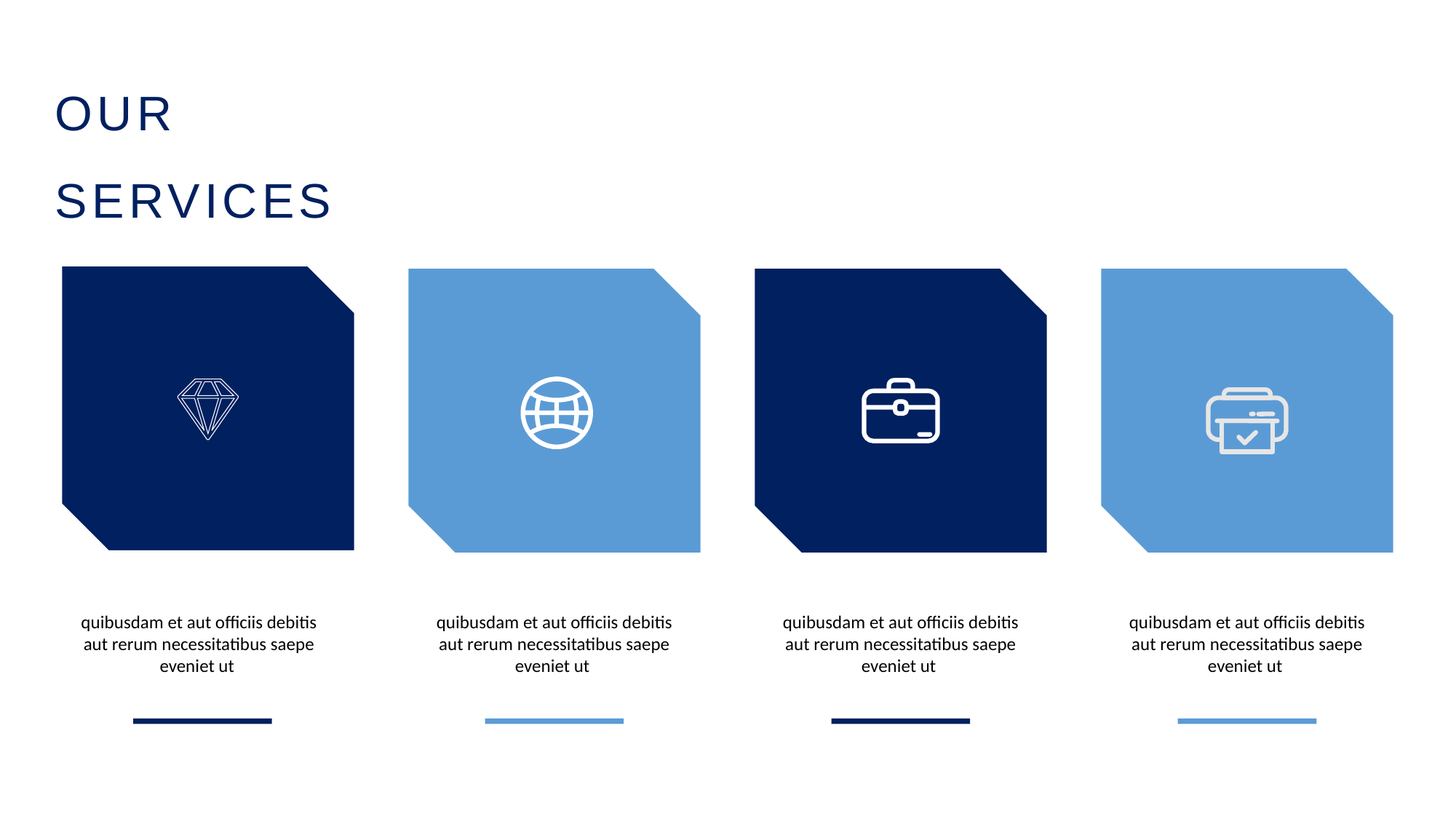

OUR
SERVICES

quibusdam et aut officiis debitis aut rerum necessitatibus saepe eveniet ut
quibusdam et aut officiis debitis aut rerum necessitatibus saepe eveniet ut
quibusdam et aut officiis debitis aut rerum necessitatibus saepe eveniet ut
quibusdam et aut officiis debitis aut rerum necessitatibus saepe eveniet ut